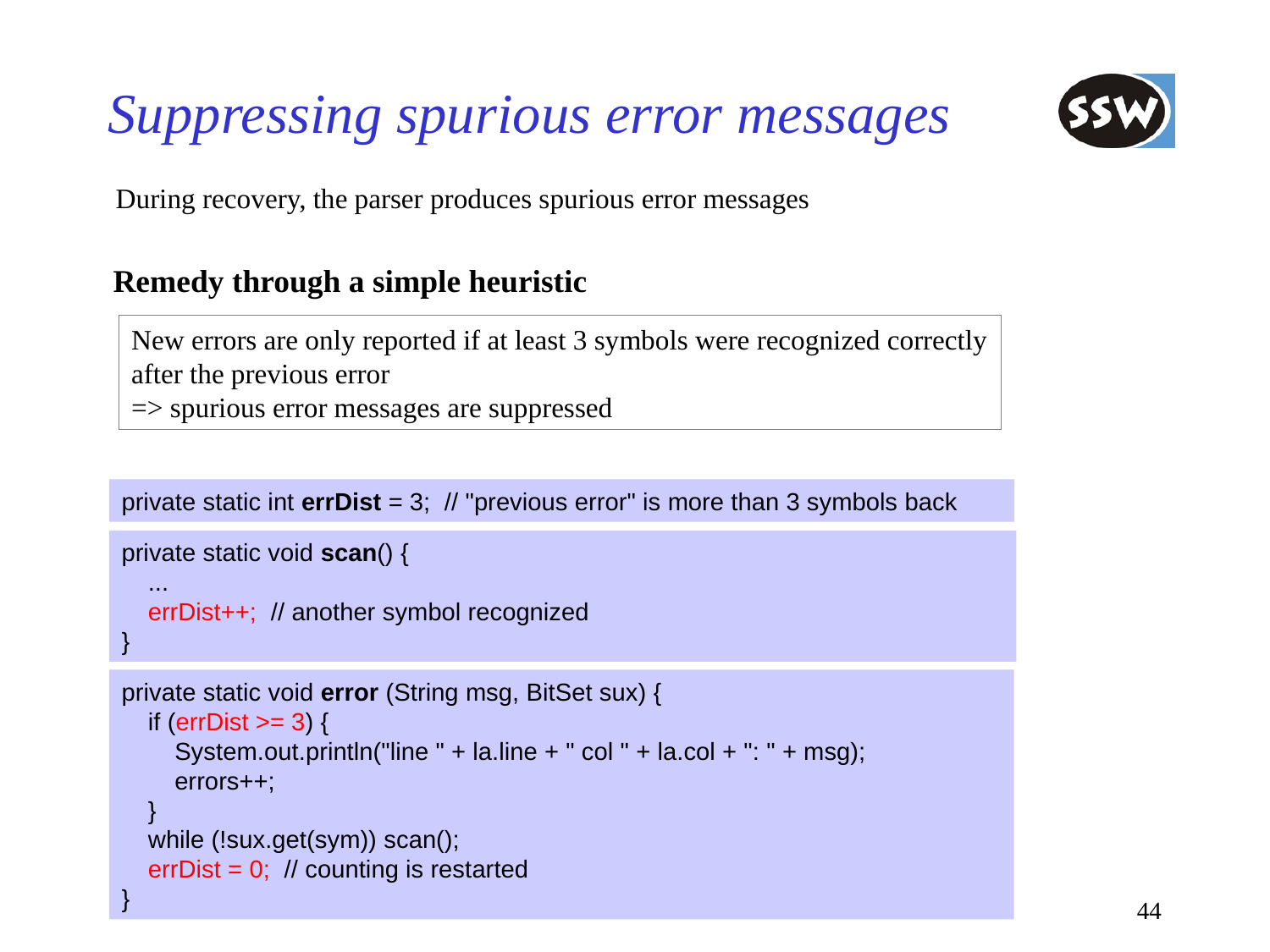

# Suppressing spurious error messages
During recovery, the parser produces spurious error messages
Remedy through a simple heuristic
New errors are only reported if at least 3 symbols were recognized correctly
after the previous error
=> spurious error messages are suppressed
private static int errDist = 3;  // "previous error" is more than 3 symbols back
private static void scan() {
	...
	errDist++;  // another symbol recognized
}
private static void error (String msg, BitSet sux) {
	if (errDist >= 3) {
		System.out.println("line " + la.line + " col " + la.col + ": " + msg);
		errors++;
	}
	while (!sux.get(sym)) scan();
	errDist = 0;  // counting is restarted
}
44